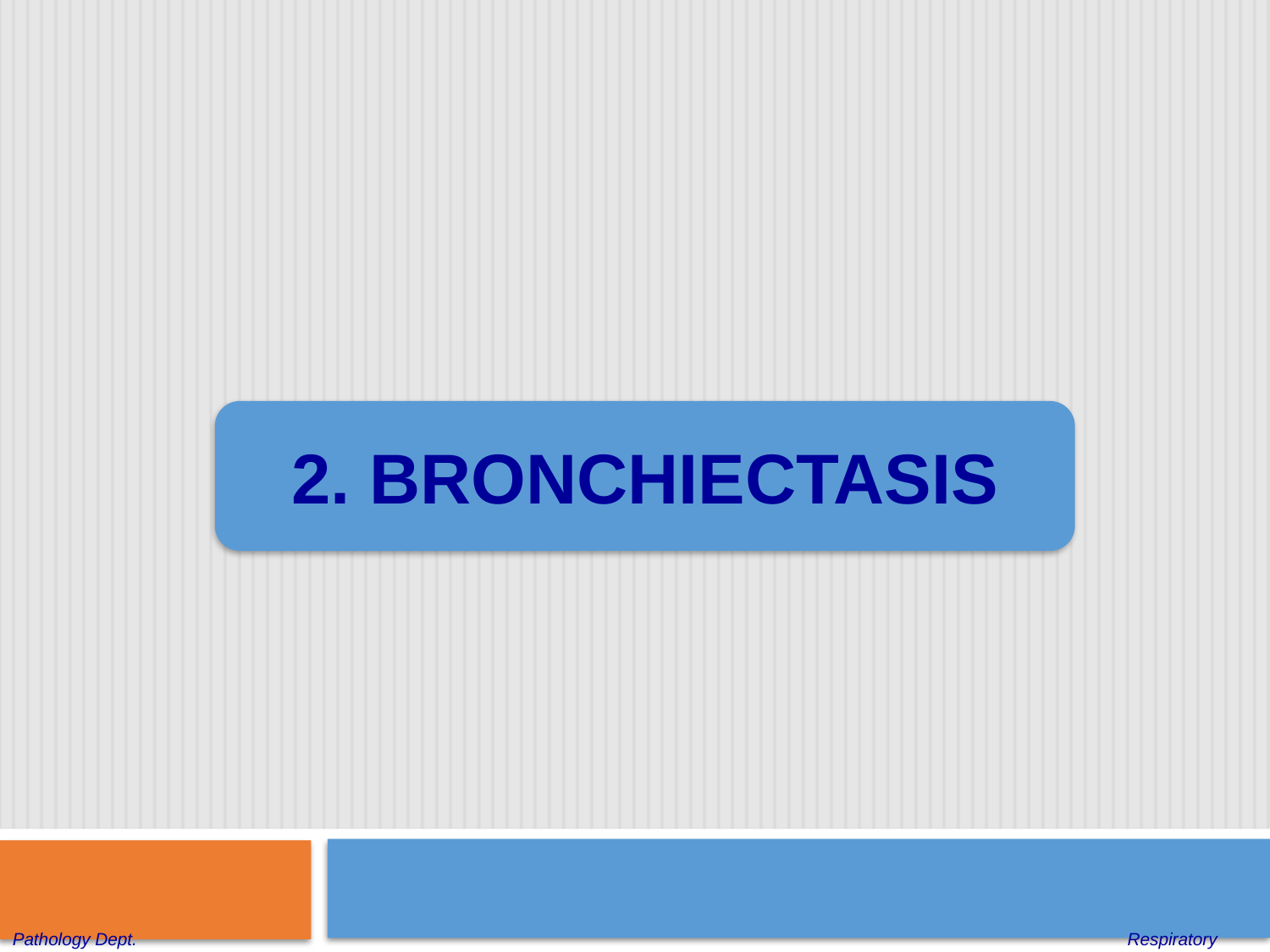

2. BRONCHIECTASIS
#
Respiratory Block
Pathology Dept. KSU